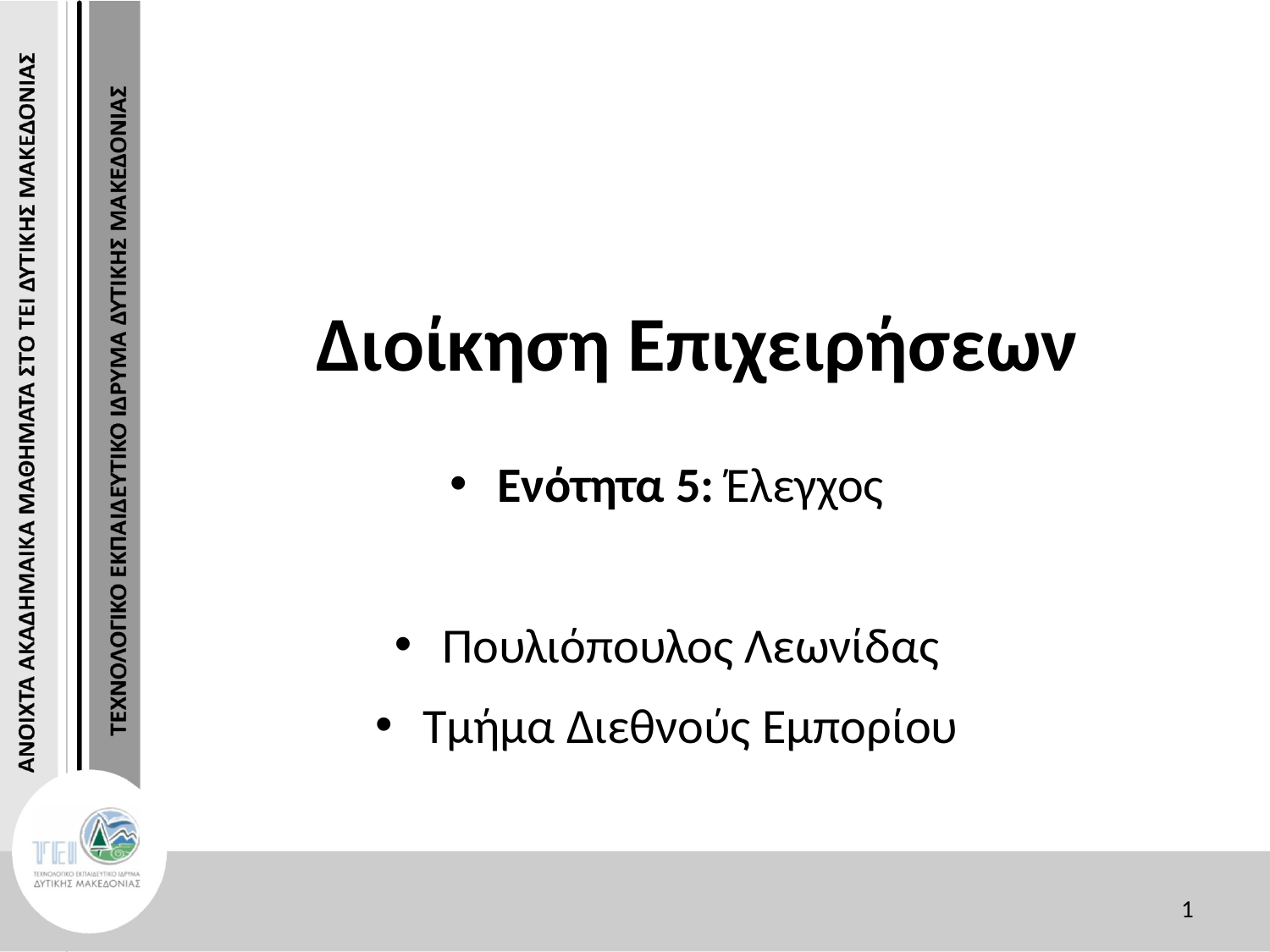

Διοίκηση Επιχειρήσεων
Ενότητα 5: Έλεγχος

Πουλιόπουλος Λεωνίδας
Τμήμα Διεθνούς Εμπορίου
1